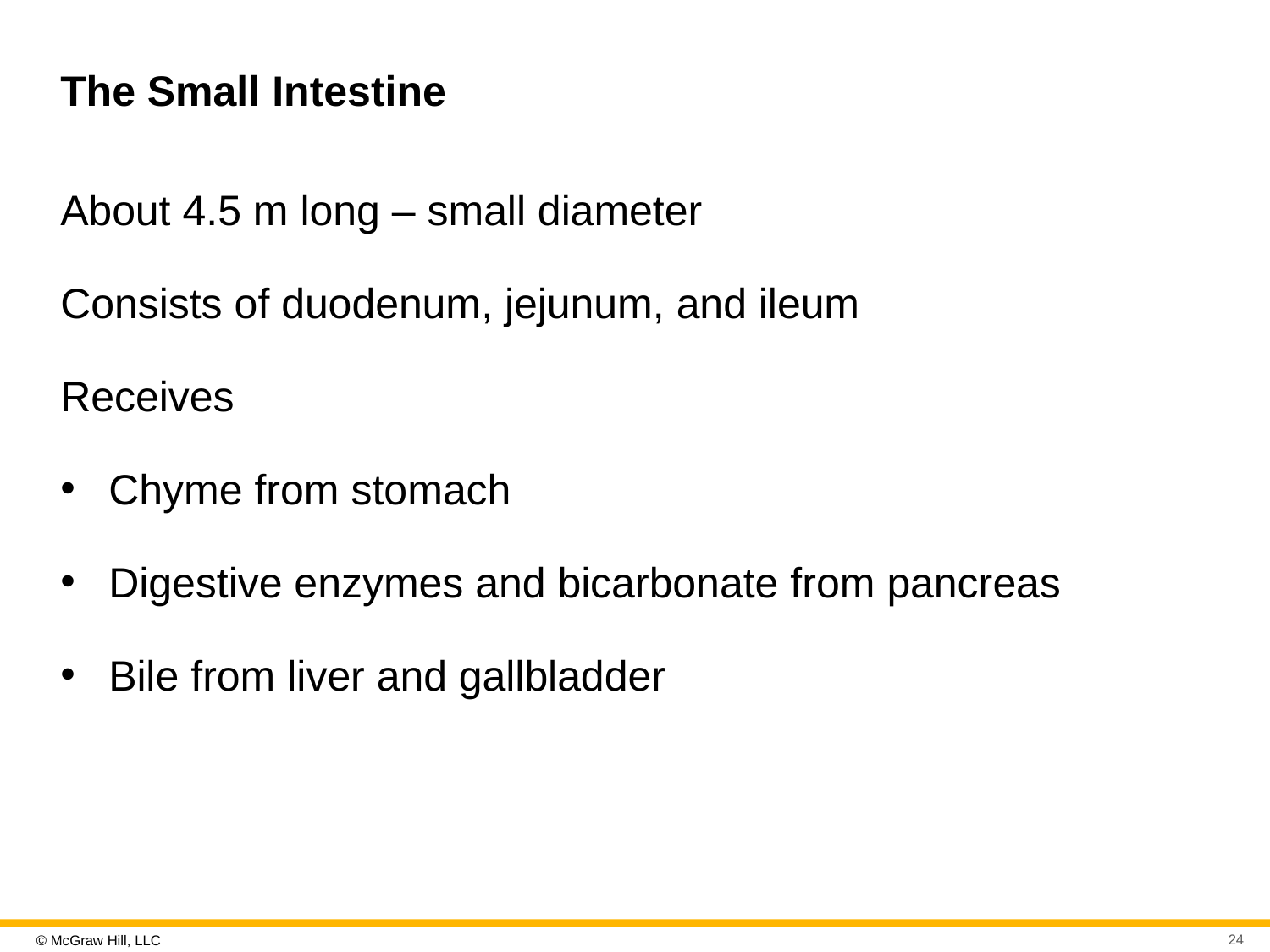

# The Small Intestine
About 4.5 m long – small diameter
Consists of duodenum, jejunum, and ileum
Receives
Chyme from stomach
Digestive enzymes and bicarbonate from pancreas
Bile from liver and gallbladder
24